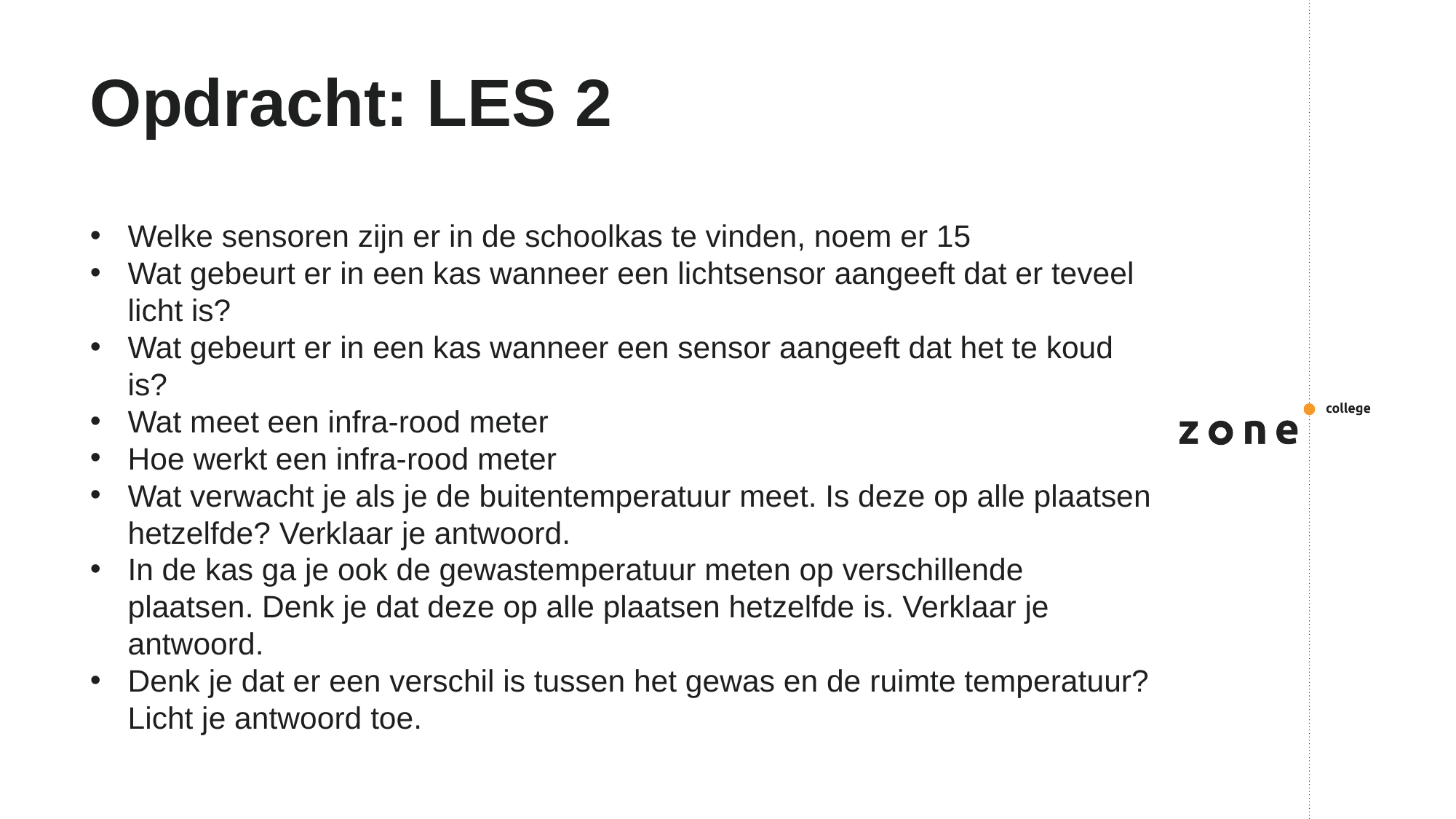

# Opdracht: LES 2
Welke sensoren zijn er in de schoolkas te vinden, noem er 15
Wat gebeurt er in een kas wanneer een lichtsensor aangeeft dat er teveel licht is?
Wat gebeurt er in een kas wanneer een sensor aangeeft dat het te koud is?
Wat meet een infra-rood meter
Hoe werkt een infra-rood meter
Wat verwacht je als je de buitentemperatuur meet. Is deze op alle plaatsen hetzelfde? Verklaar je antwoord.
In de kas ga je ook de gewastemperatuur meten op verschillende plaatsen. Denk je dat deze op alle plaatsen hetzelfde is. Verklaar je antwoord.
Denk je dat er een verschil is tussen het gewas en de ruimte temperatuur? Licht je antwoord toe.